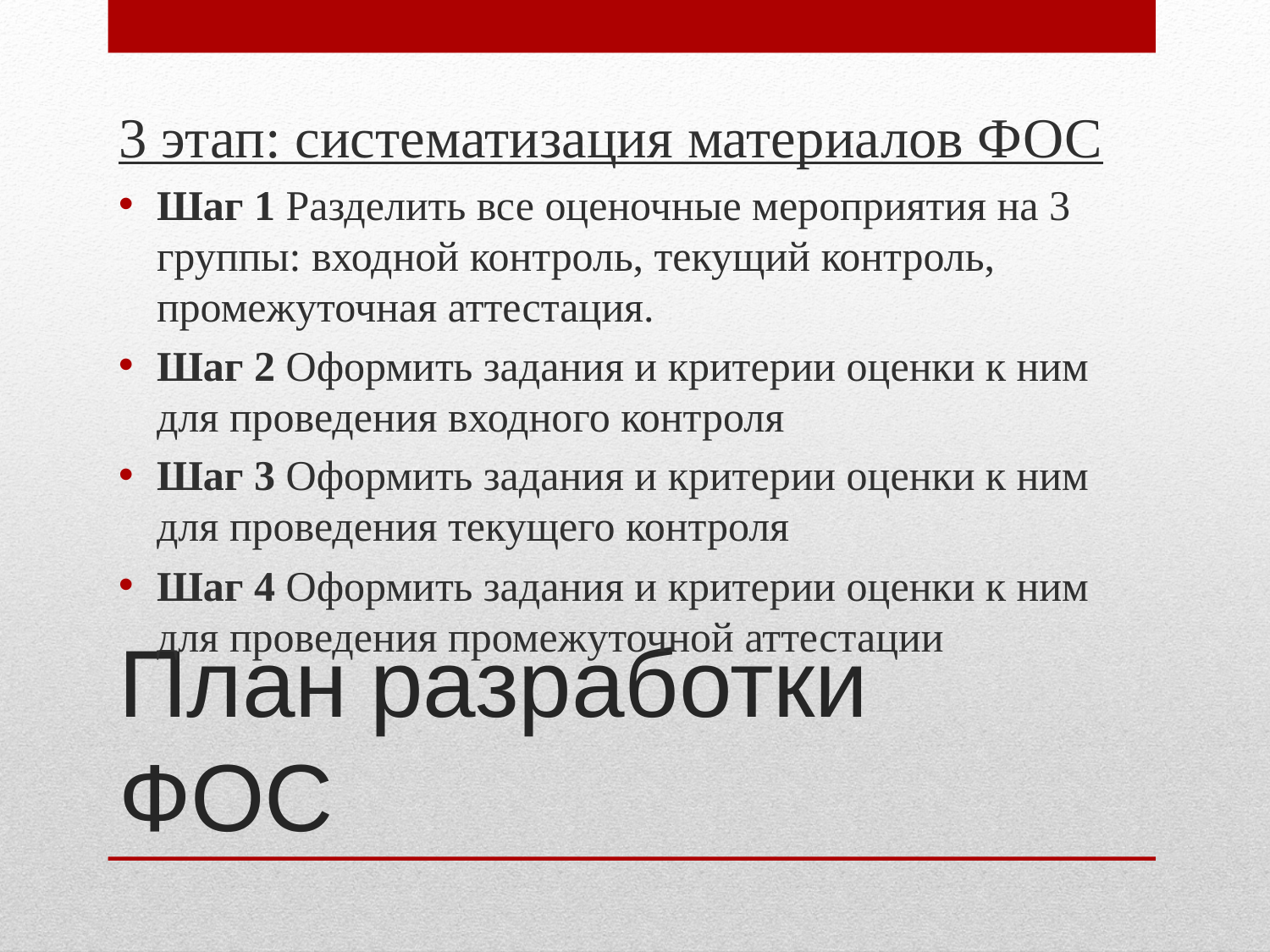

3 этап: систематизация материалов ФОС
Шаг 1 Разделить все оценочные мероприятия на 3 группы: входной контроль, текущий контроль, промежуточная аттестация.
Шаг 2 Оформить задания и критерии оценки к ним для проведения входного контроля
Шаг 3 Оформить задания и критерии оценки к ним для проведения текущего контроля
Шаг 4 Оформить задания и критерии оценки к ним для проведения промежуточной аттестации

# План разработки ФОС